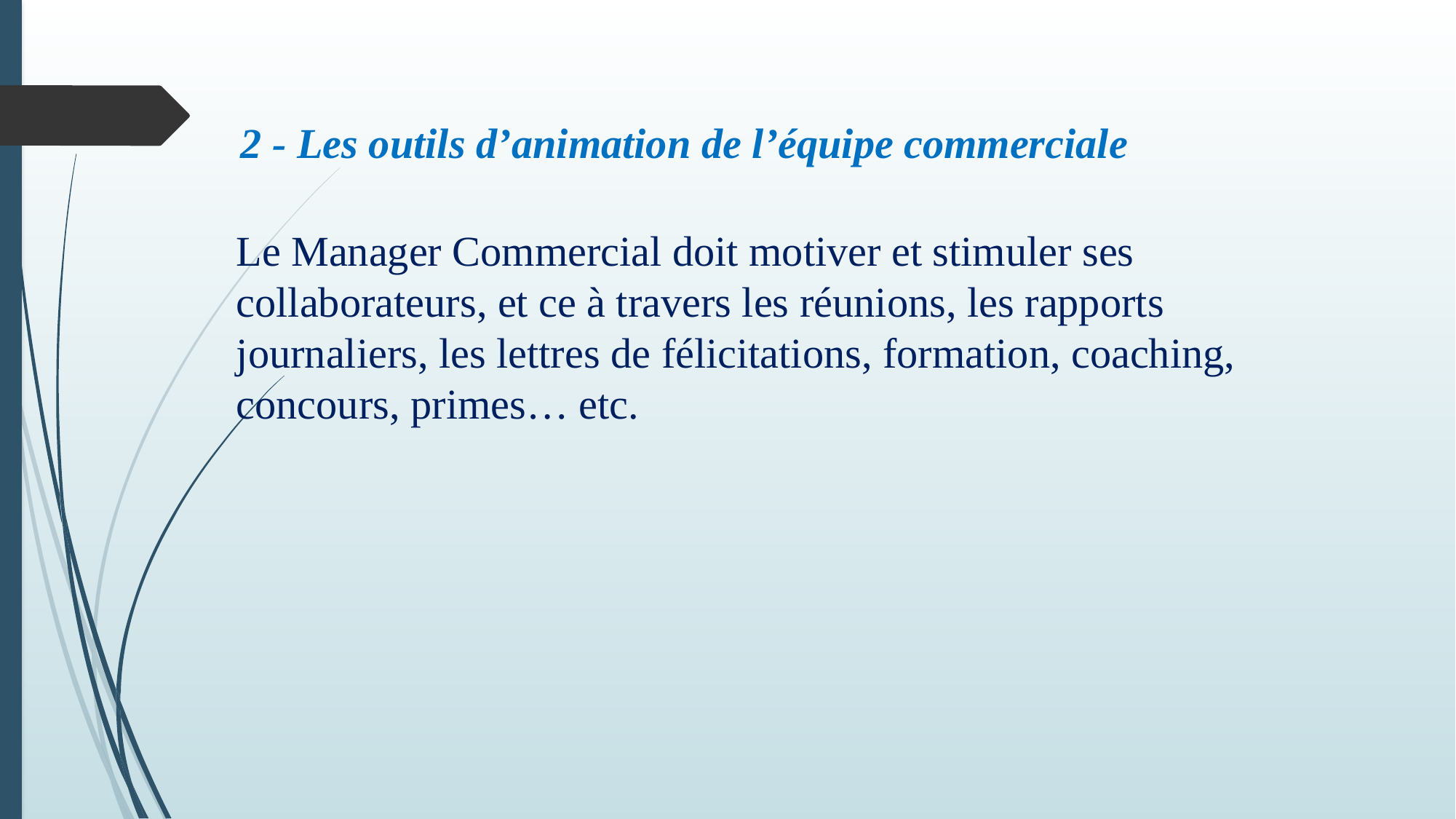

2 - Les outils d’animation de l’équipe commerciale
Le Manager Commercial doit motiver et stimuler ses collaborateurs, et ce à travers les réunions, les rapports journaliers, les lettres de félicitations, formation, coaching, concours, primes… etc.